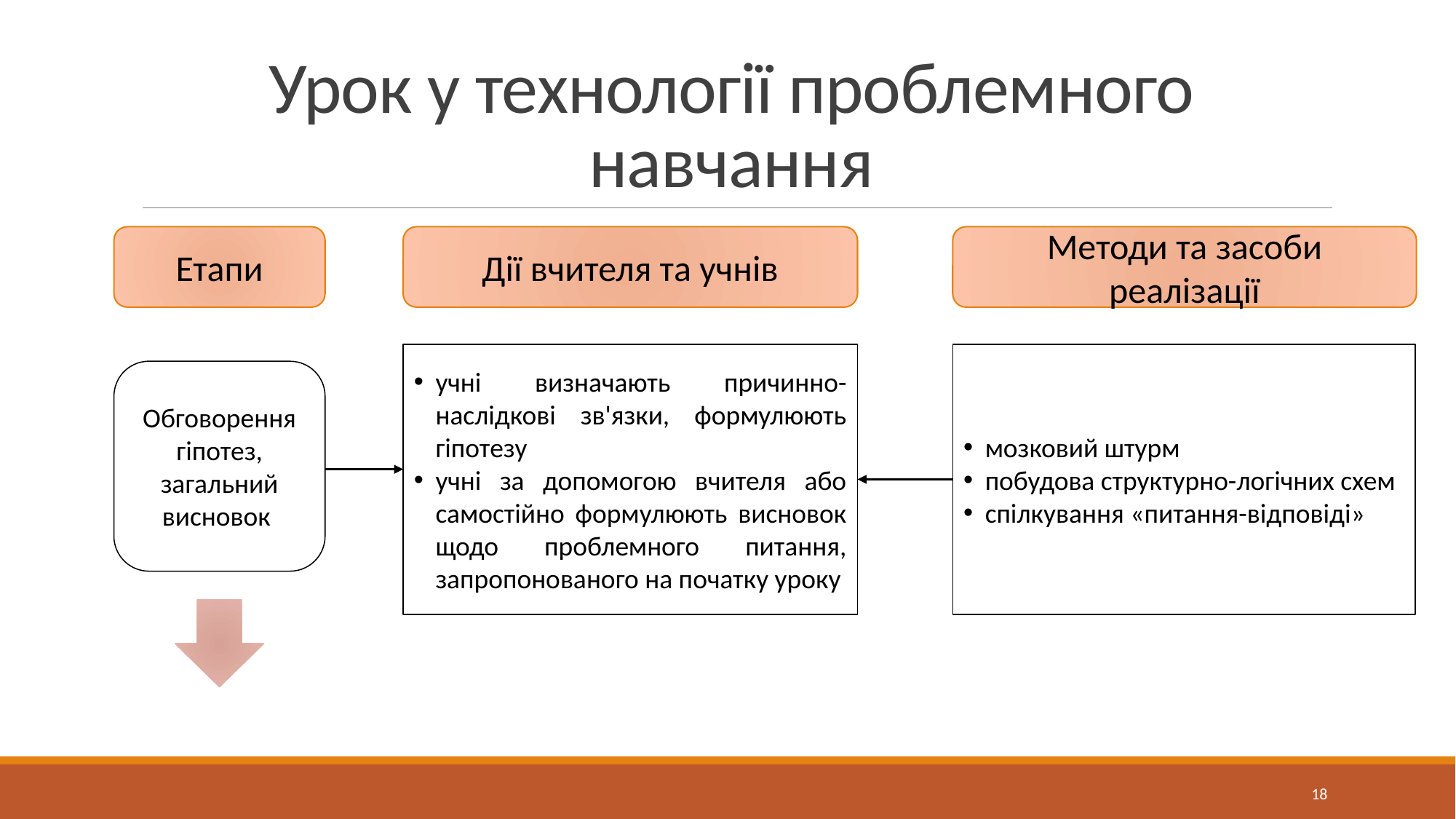

# Урок у технології проблемного навчання
Етапи
Дії вчителя та учнів
Методи та засоби реалізації
учні визначають причинно-наслідкові зв'язки, формулюють гіпотезу
учні за допомогою вчителя або самостійно формулюють висновок щодо проблемного питання, запропонованого на початку уроку
мозковий штурм
побудова структурно-логічних схем
спілкування «питання-відповіді»
Обговорення гіпотез, загальний висновок

18